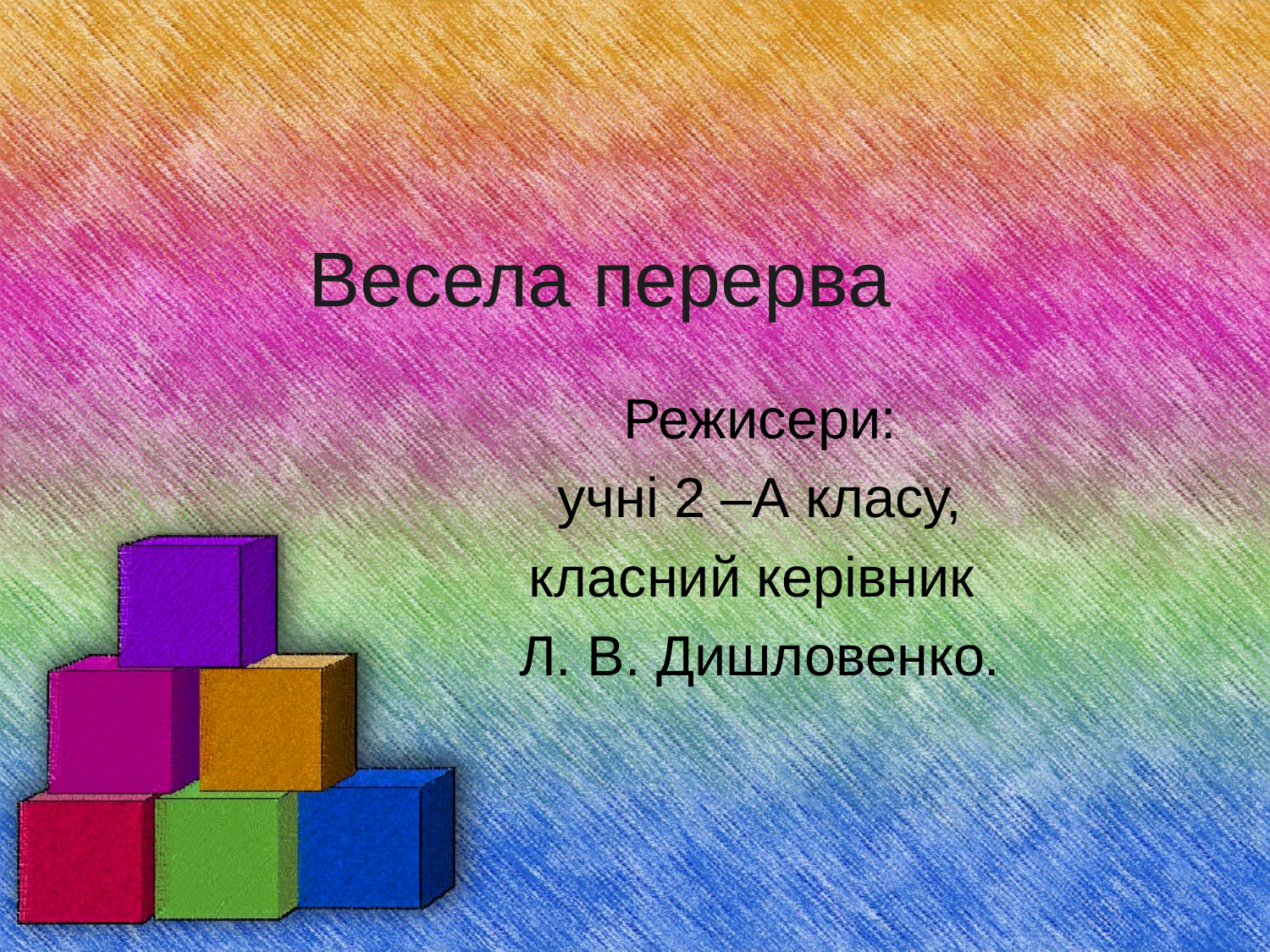

# Весела перерва
Режисери:
учні 2 –А класу,
класний керівник
Л. В. Дишловенко.